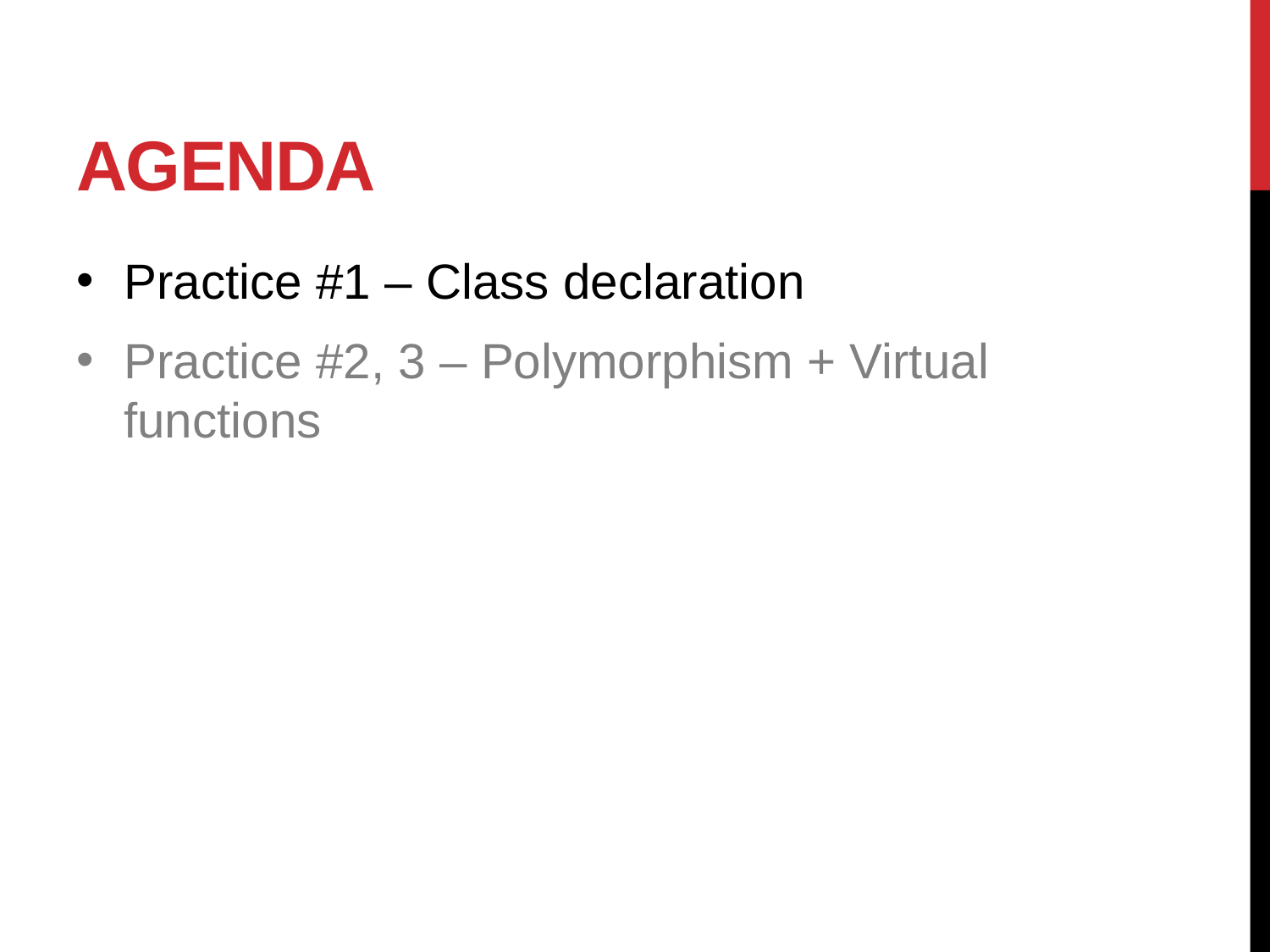

# Agenda
Practice #1 – Class declaration
Practice #2, 3 – Polymorphism + Virtual functions